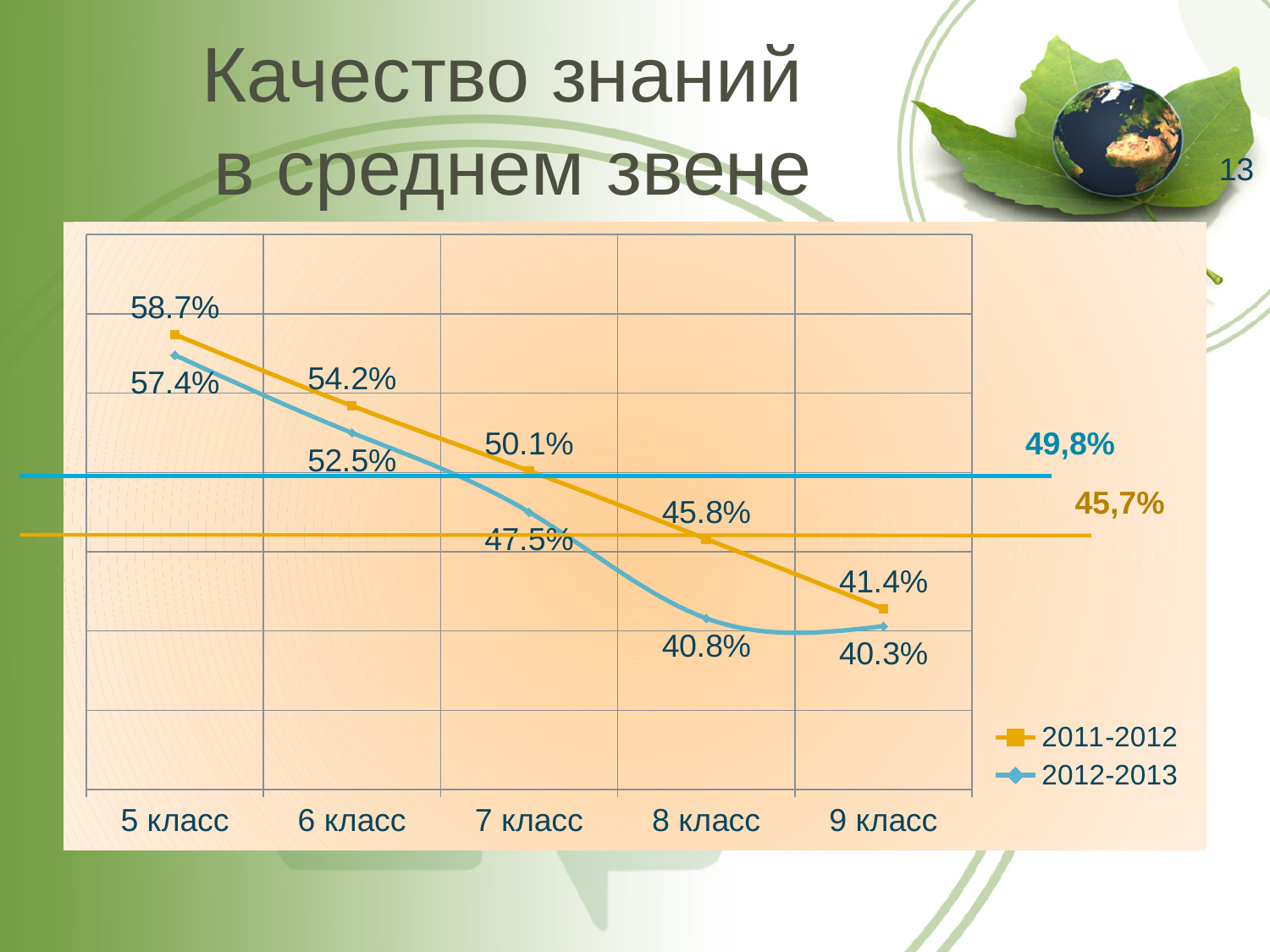

# Качество знаний в среднем звене
13

### Chart

| Category | 2011-2012 | 2012-2013 |
|---|---|---|
| 5 класс | 0.587 | 0.574 |
| 6 класс | 0.542 | 0.525 |
| 7 класс | 0.501 | 0.47500000000000003 |
| 8 класс | 0.458 | 0.40800000000000003 |
| 9 класс | 0.41400000000000003 | 0.403 |
49,8%
45,7%